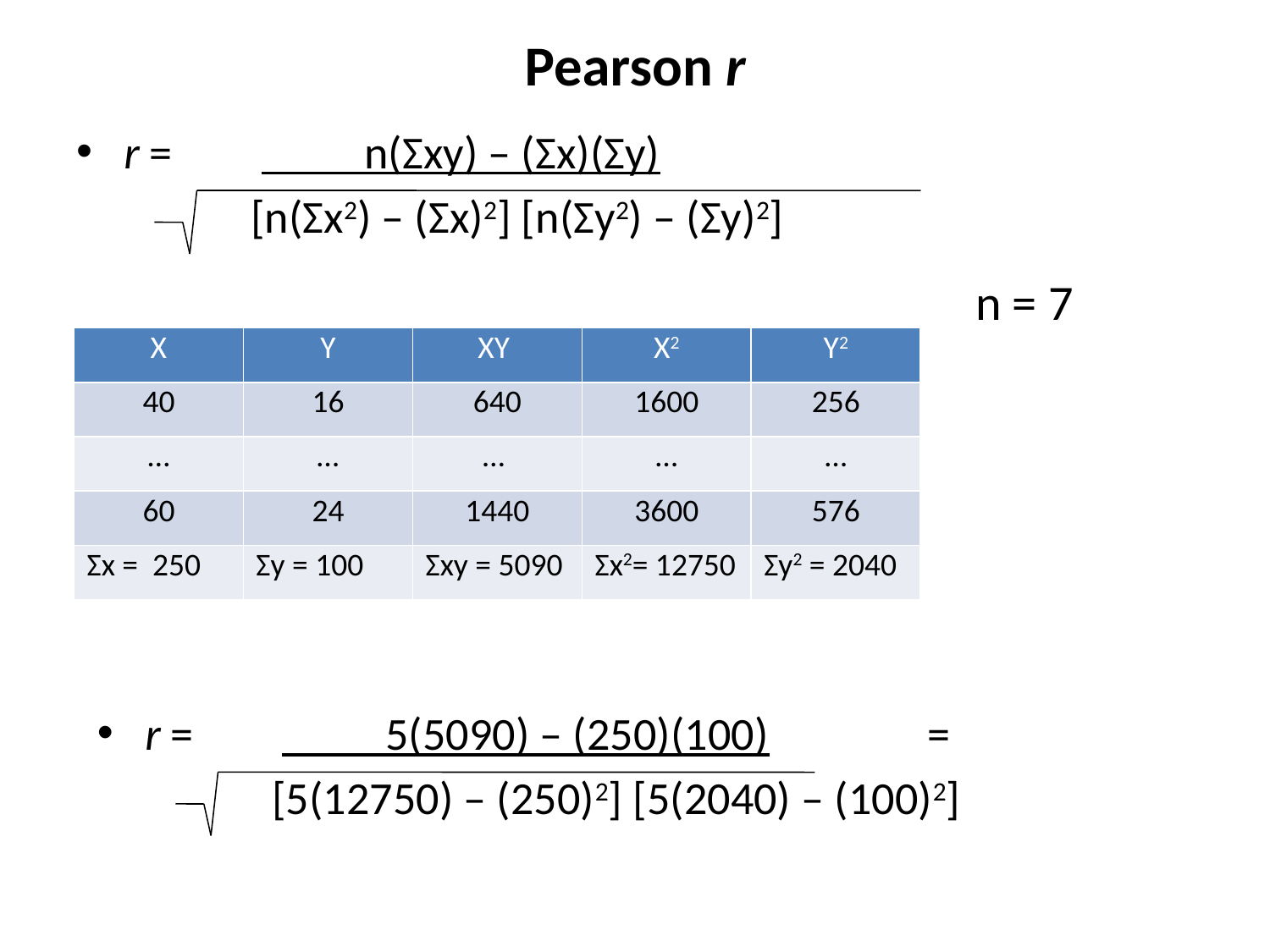

# Pearson r
r = 	           n(Σxy) – (Σx)(Σy)
		[n(Σx2) – (Σx)2] [n(Σy2) – (Σy)2]

n = 7
| X | Y | XY | X2 | Y2 |
| --- | --- | --- | --- | --- |
| 40 | 16 | 640 | 1600 | 256 |
| … | … | … | … | … |
| 60 | 24 | 1440 | 3600 | 576 |
| Σx = 250 | Σy = 100 | Σxy = 5090 | Σx2= 12750 | Σy2 = 2040 |
r = 	           5(5090) – (250)(100)		  =
		[5(12750) – (250)2] [5(2040) – (100)2]